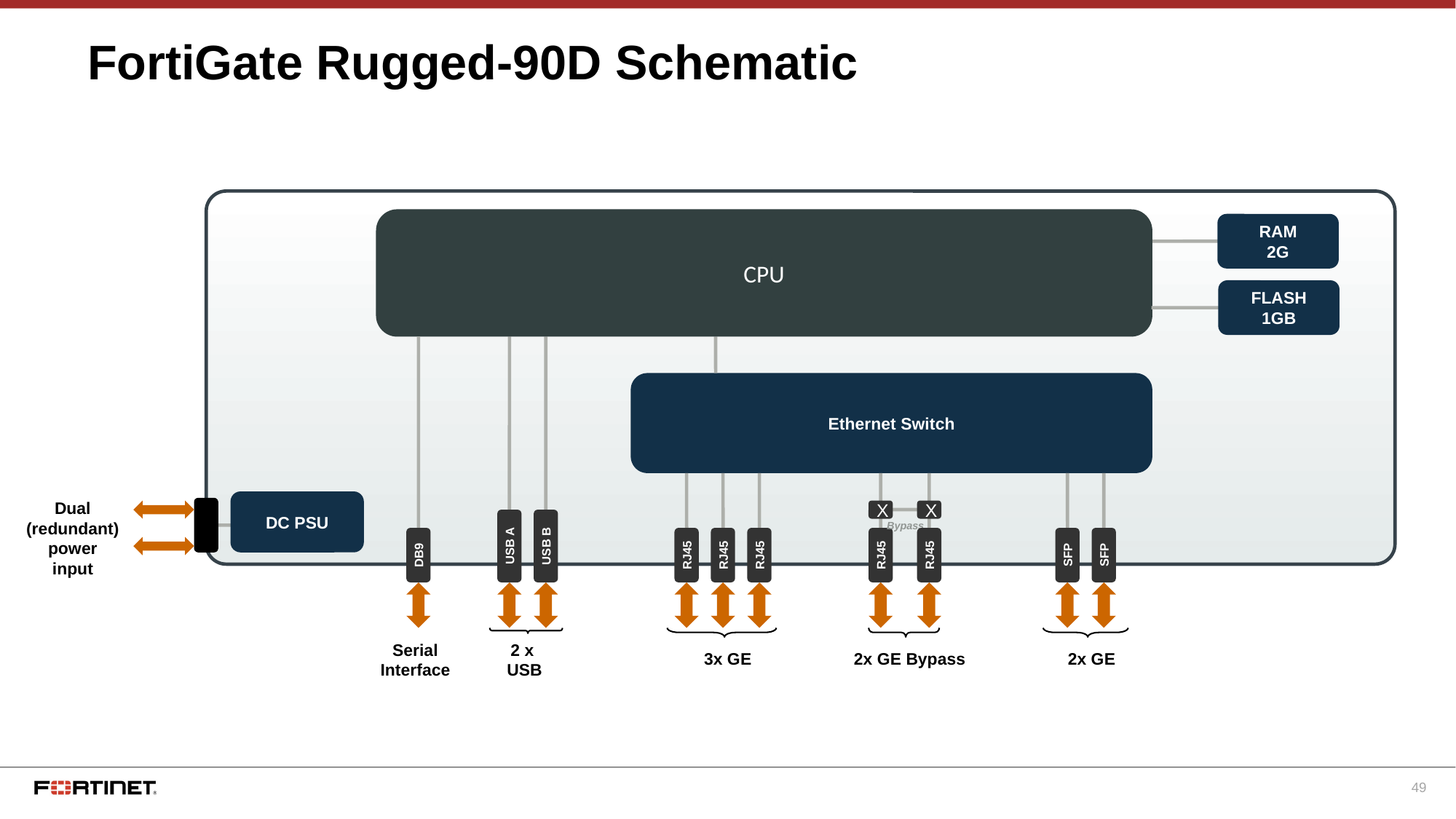

# FortiGate Rugged-90D Schematic

CPU
RAM
2G

FLASH
1GB

Ethernet Switch

Dual (redundant) power input
DC PSU
X
X

Bypass

USB A
USB B

DB9
RJ45
RJ45
RJ45
SFP
SFP
RJ45
RJ45

Serial
Interface
2 x
USB
3x GE
2x GE Bypass
2x GE